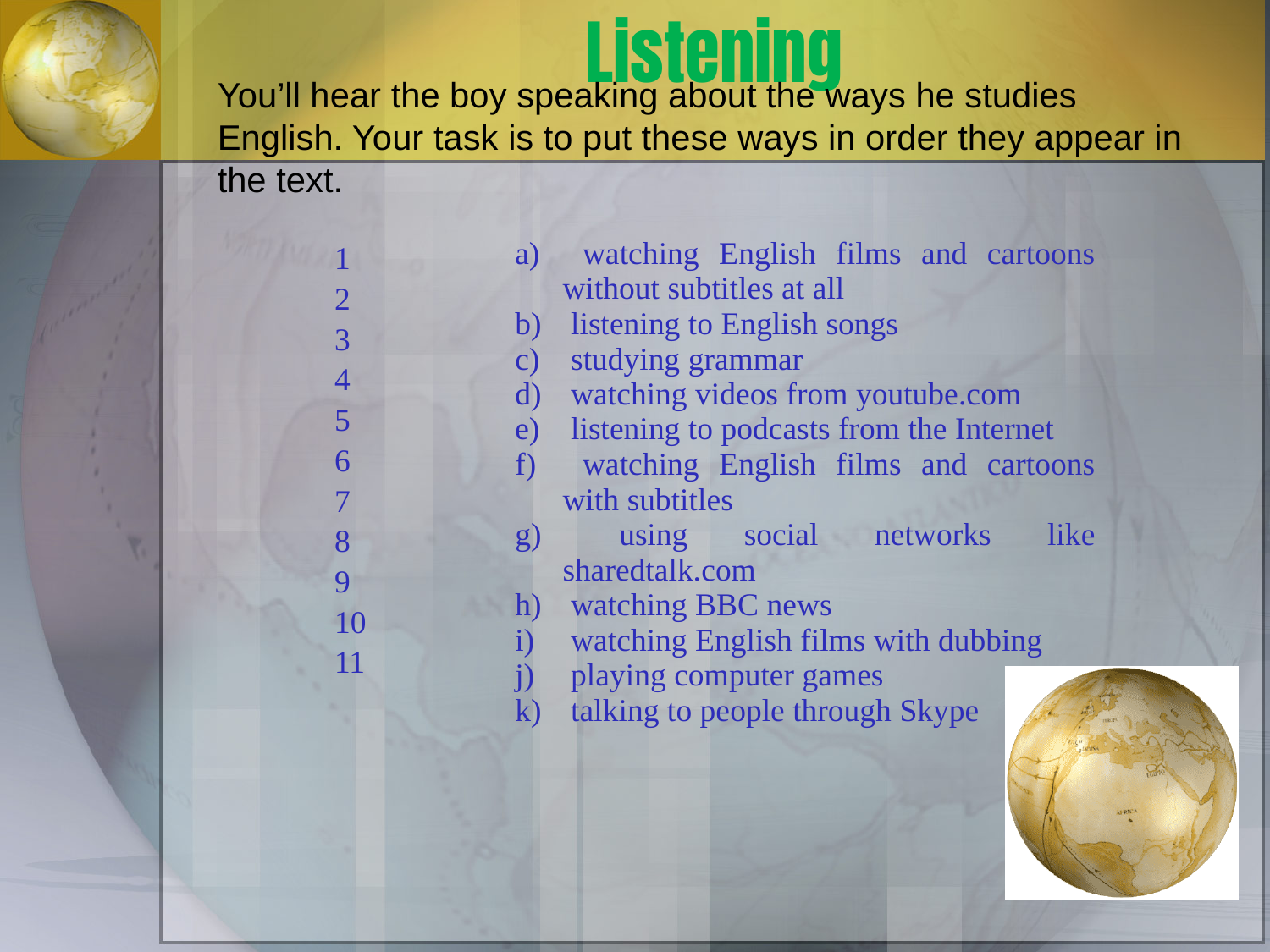

# Listening
You’ll hear the boy speaking about the ways he studies English. Your task is to put these ways in order they appear in the text.
| 1 2 3 4 5 6 7 8 9 10 11 | watching English films and cartoons without subtitles at all listening to English songs studying grammar watching videos from youtube.com listening to podcasts from the Internet watching English films and cartoons with subtitles using social networks like sharedtalk.com watching BBC news watching English films with dubbing playing computer games talking to people through Skype |
| --- | --- |